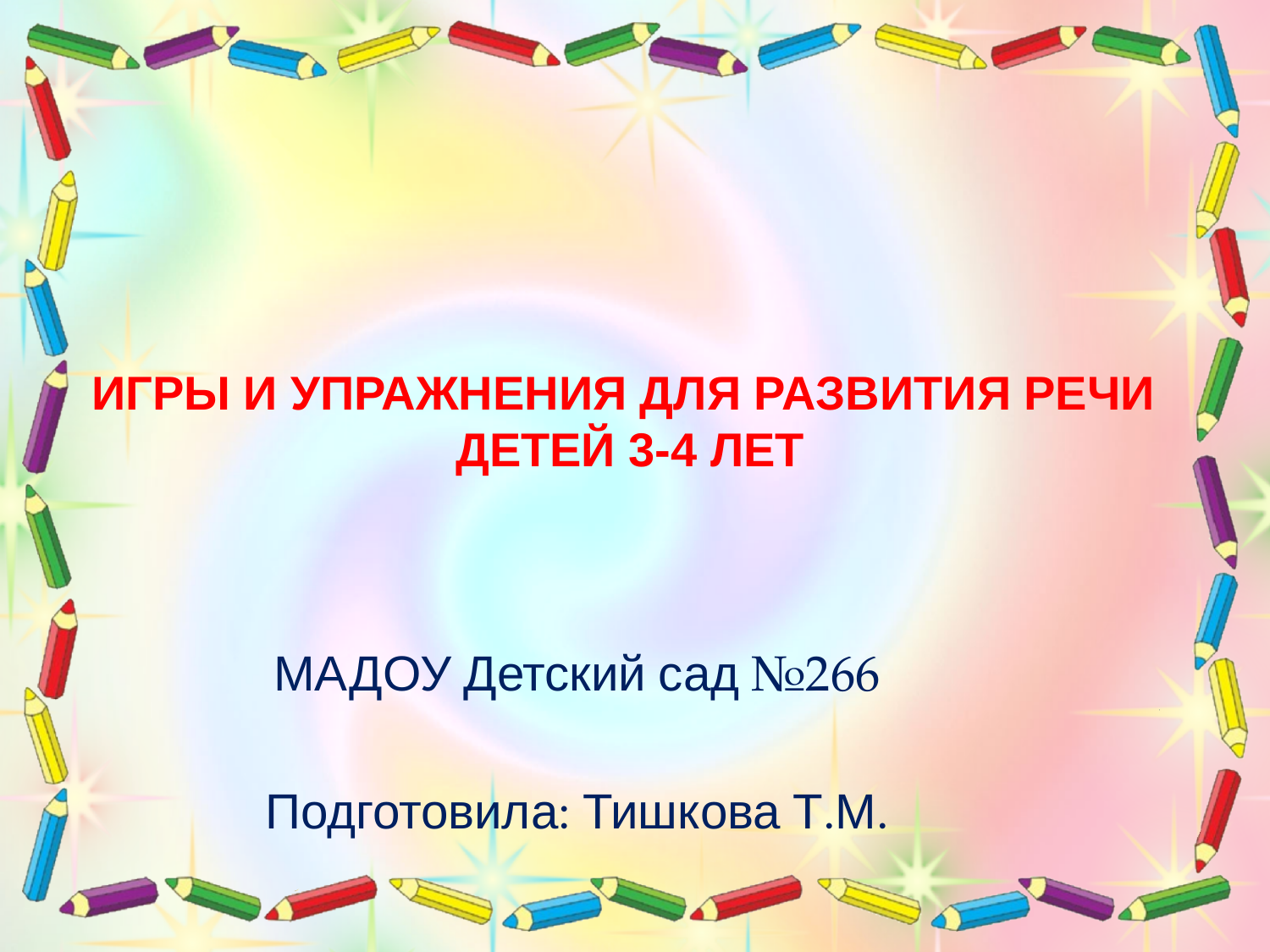

# ИГРЫ И УПРАЖНЕНИЯ ДЛЯ РАЗВИТИЯ РЕЧИ детей 3-4 лет

МАДОУ Детский сад №266

Подготовила: Тишкова Т.М.